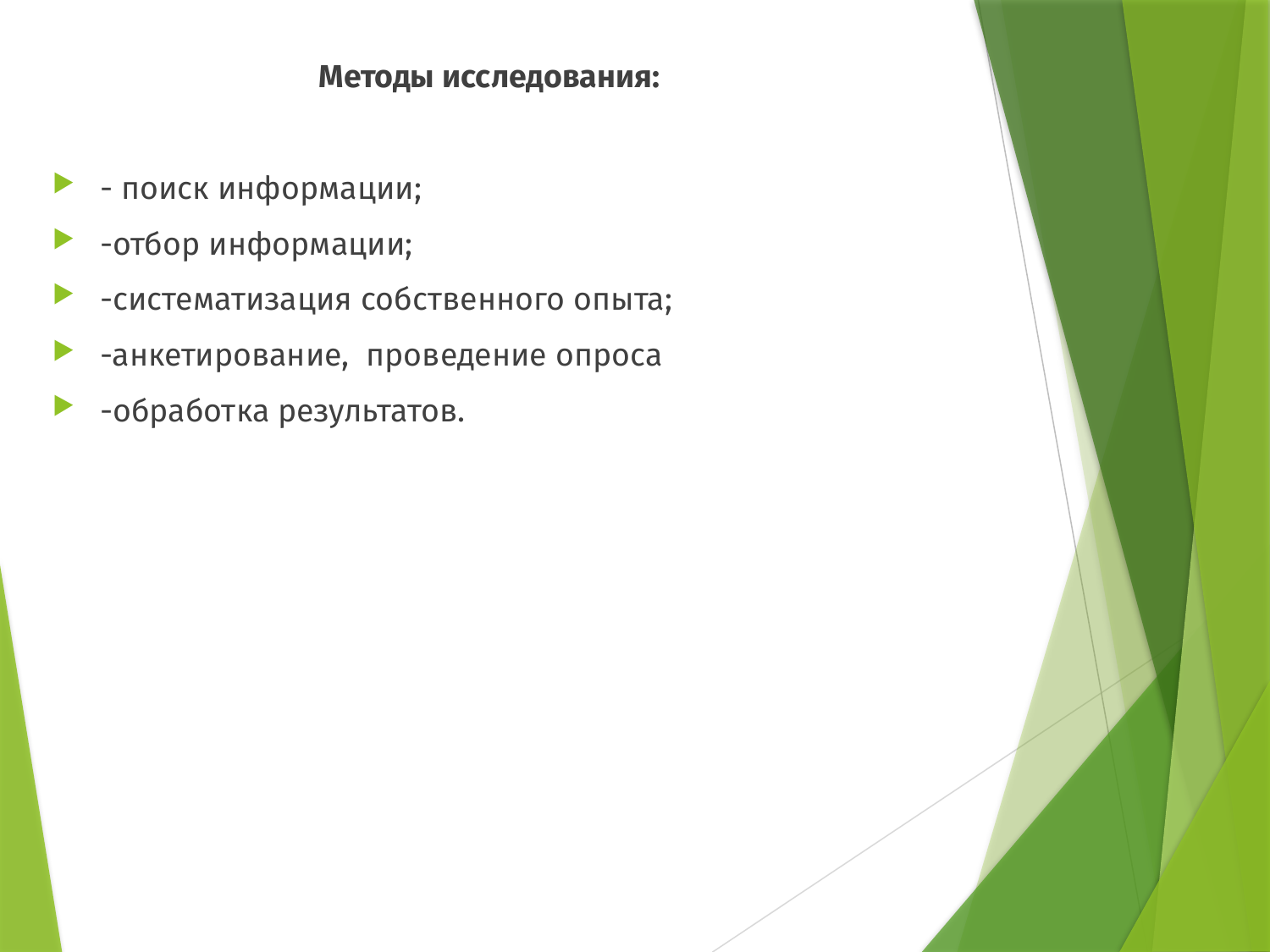

Методы исследования:

- поиск информации;
-отбор информации;
-систематизация собственного опыта;
-анкетирование,  проведение опроса
-обработка результатов.

#